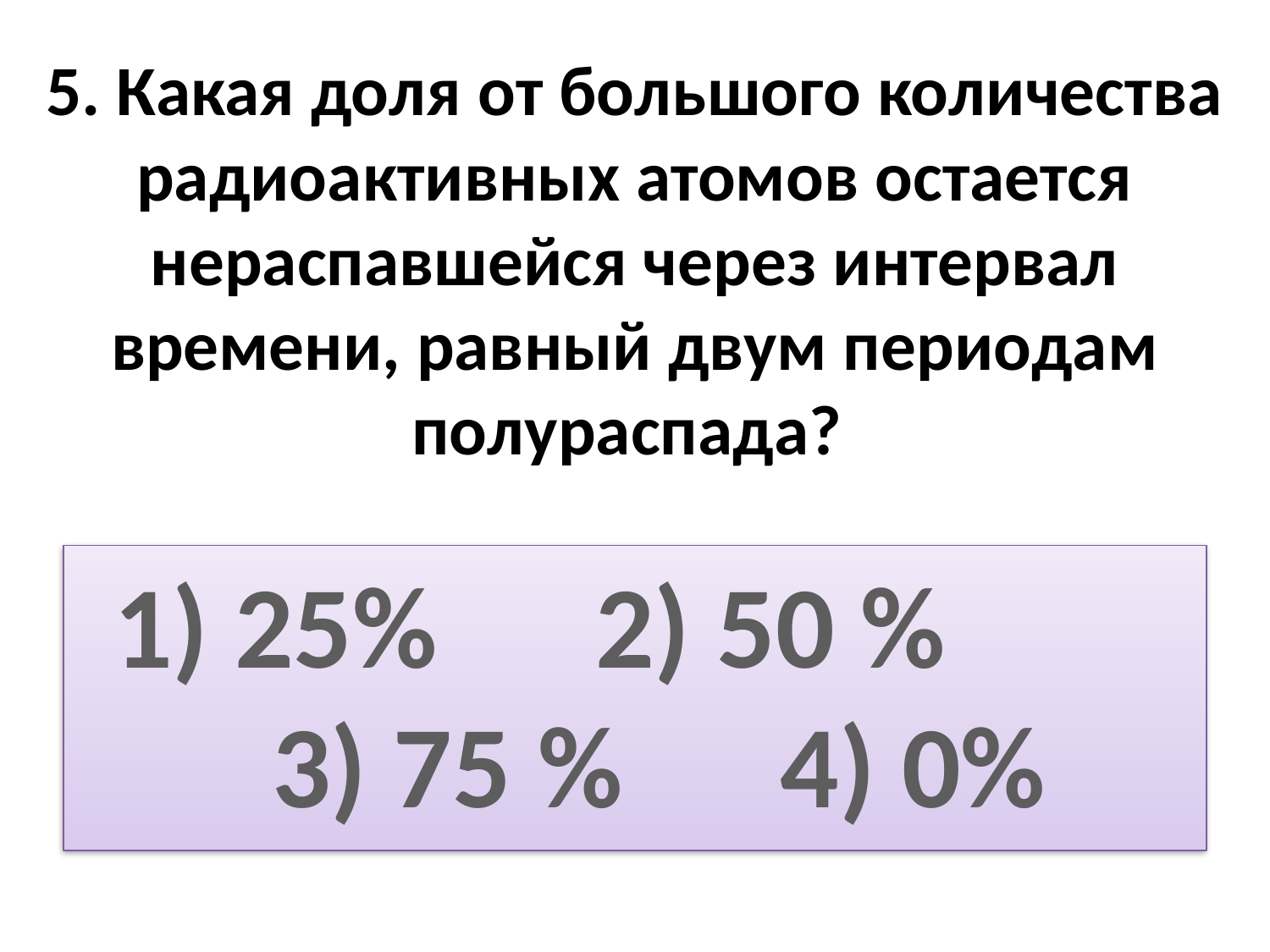

# 5. Какая доля от большого количества радиоактивных атомов остается нераспавшейся через интервал времени, равный двум периодам полураспада?
1) 25%      2) 50 %         3) 75 %      4) 0%